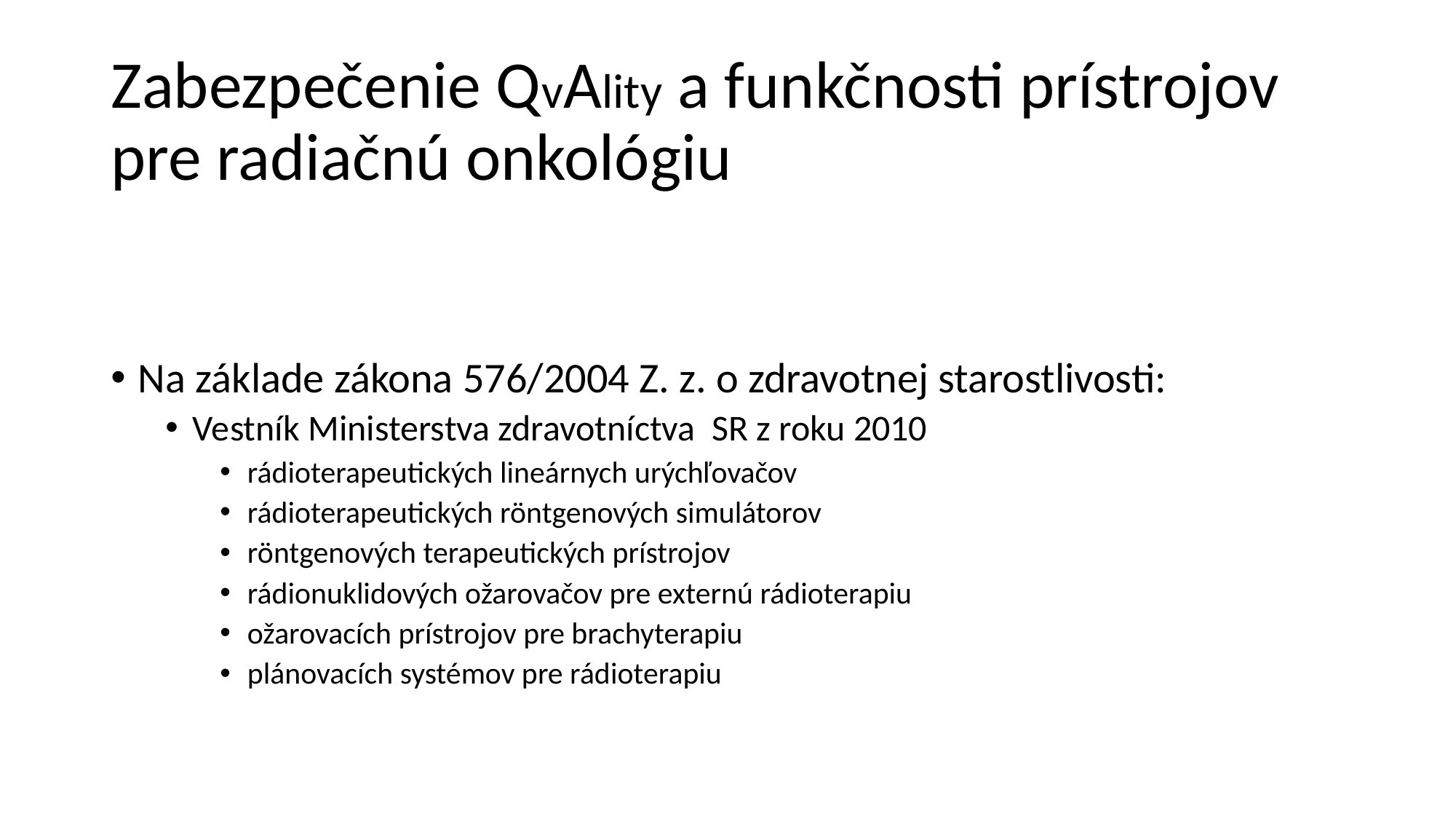

# Zabezpečenie QvAlity a funkčnosti prístrojov pre radiačnú onkológiu
Na základe zákona 576/2004 Z. z. o zdravotnej starostlivosti:
Vestník Ministerstva zdravotníctva  SR z roku 2010
rádioterapeutických lineárnych urýchľovačov
rádioterapeutických röntgenových simulátorov
röntgenových terapeutických prístrojov
rádionuklidových ožarovačov pre externú rádioterapiu
ožarovacích prístrojov pre brachyterapiu
plánovacích systémov pre rádioterapiu